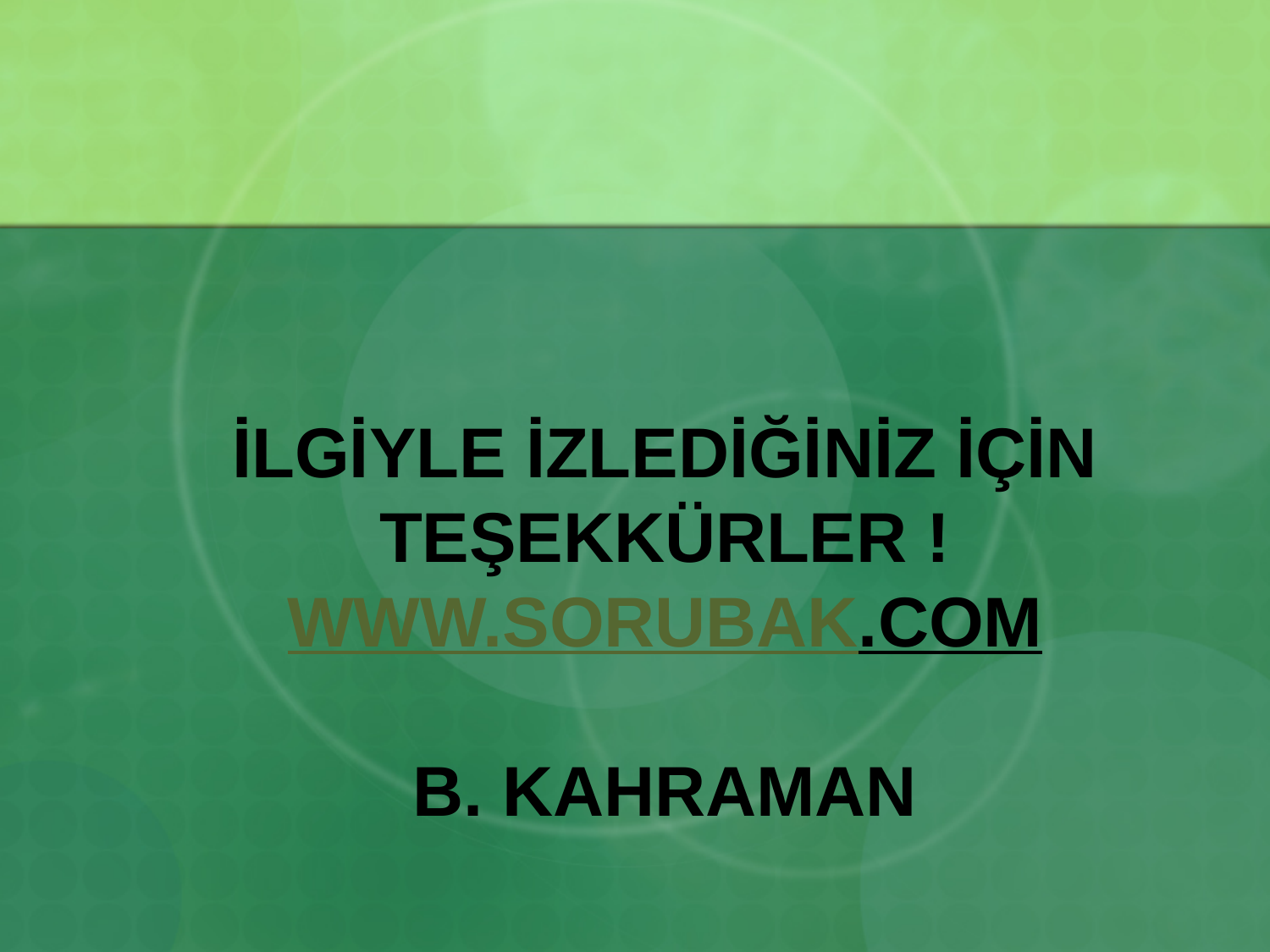

# İLGİYLE İZLEDİĞİNİZ İÇİN TEŞEKKÜRLER ! www.sorubak.com B. KAHRAMAN